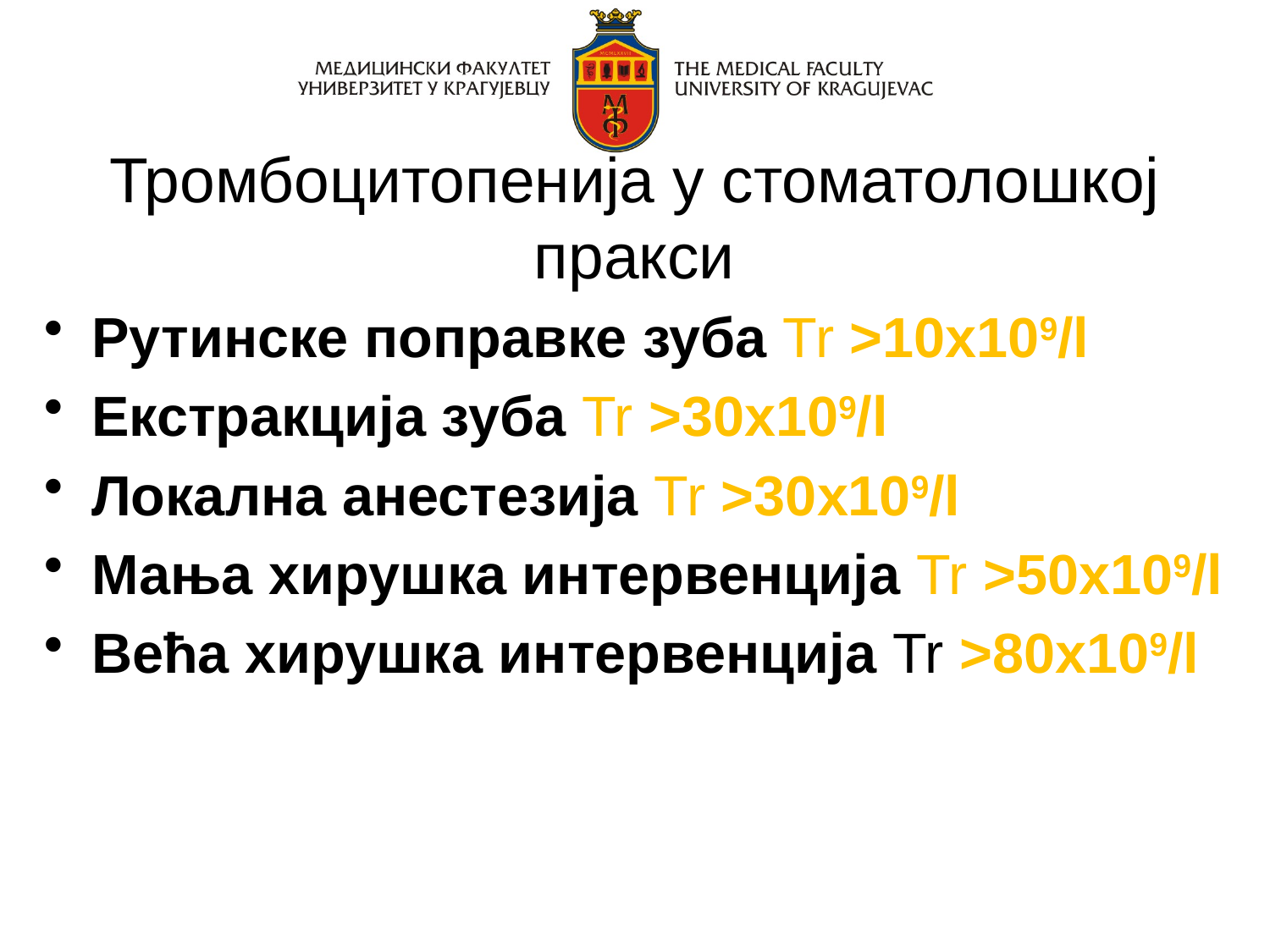

# Тромбоцитопенија у стоматолошкој пракси
Рутинске поправке зуба Tr >10x109/l
Екстракција зуба Tr >30x109/l
Локална анестезија Tr >30x109/l
Мања хирушка интервенција Tr >50x109/l
Већа хирушка интервенција Tr >80x109/l